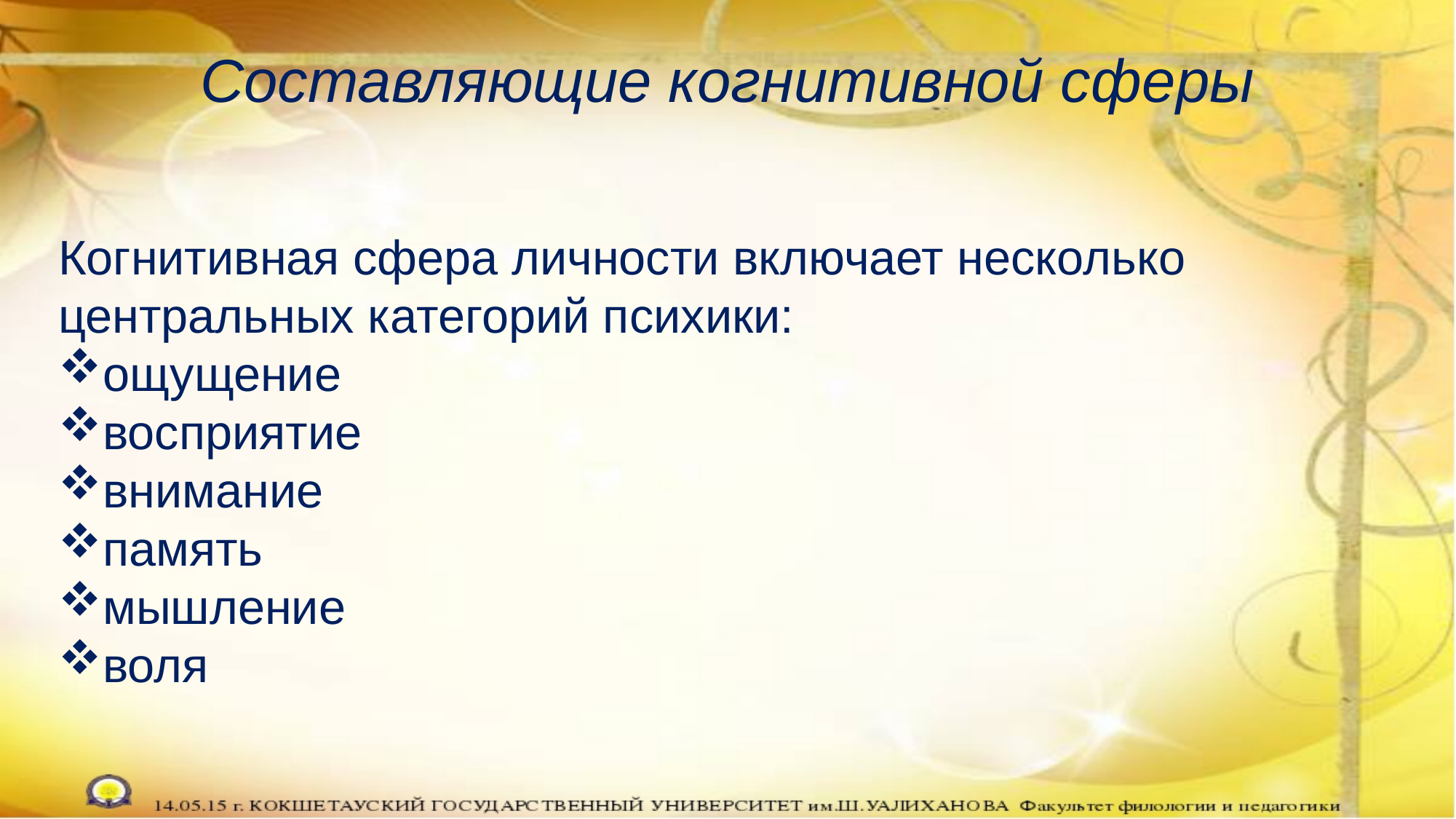

# Составляющие когнитивной сферы
Когнитивная сфера личности включает несколько центральных категорий психики:
ощущение
восприятие
внимание
память
мышление
воля